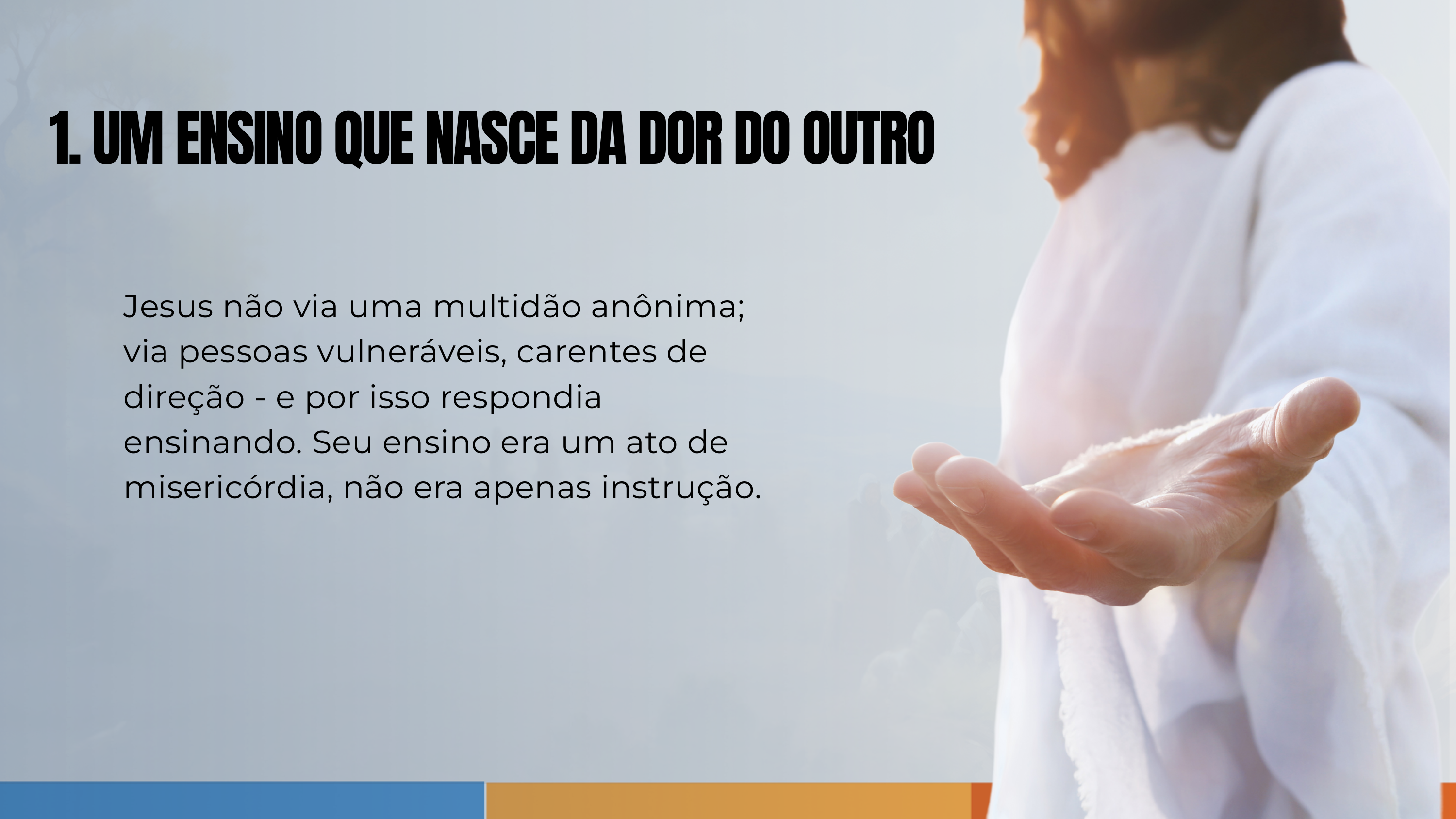

1. UM ENSINO QUE NASCE DA DOR DO OUTRO
Jesus não via uma multidão anônima; via pessoas vulneráveis, carentes de direção - e por isso respondia ensinando. Seu ensino era um ato de misericórdia, não era apenas instrução.